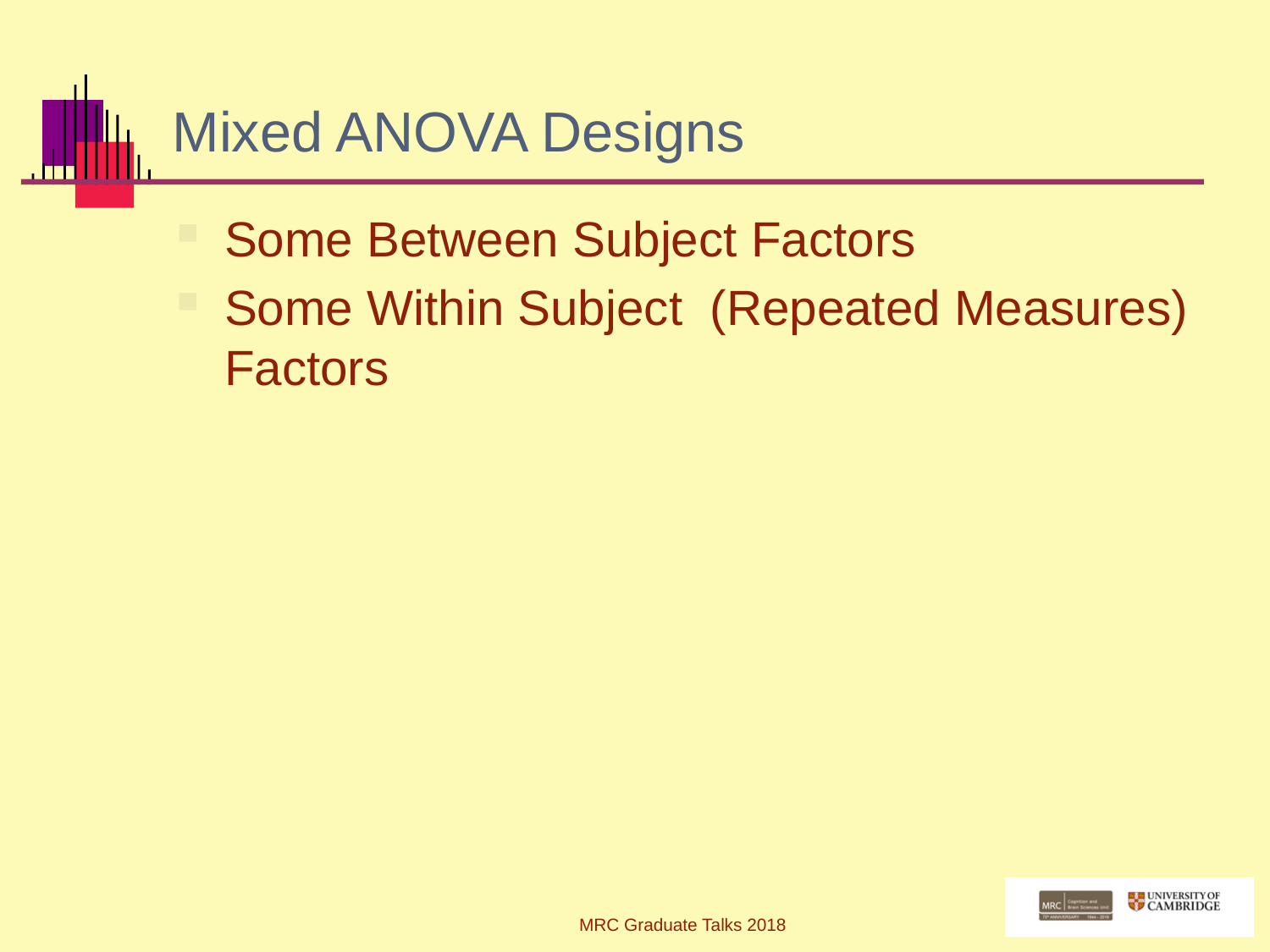

# Mixed ANOVA Designs
Some Between Subject Factors
Some Within Subject  (Repeated Measures) Factors

MRC Graduate Talks 2018